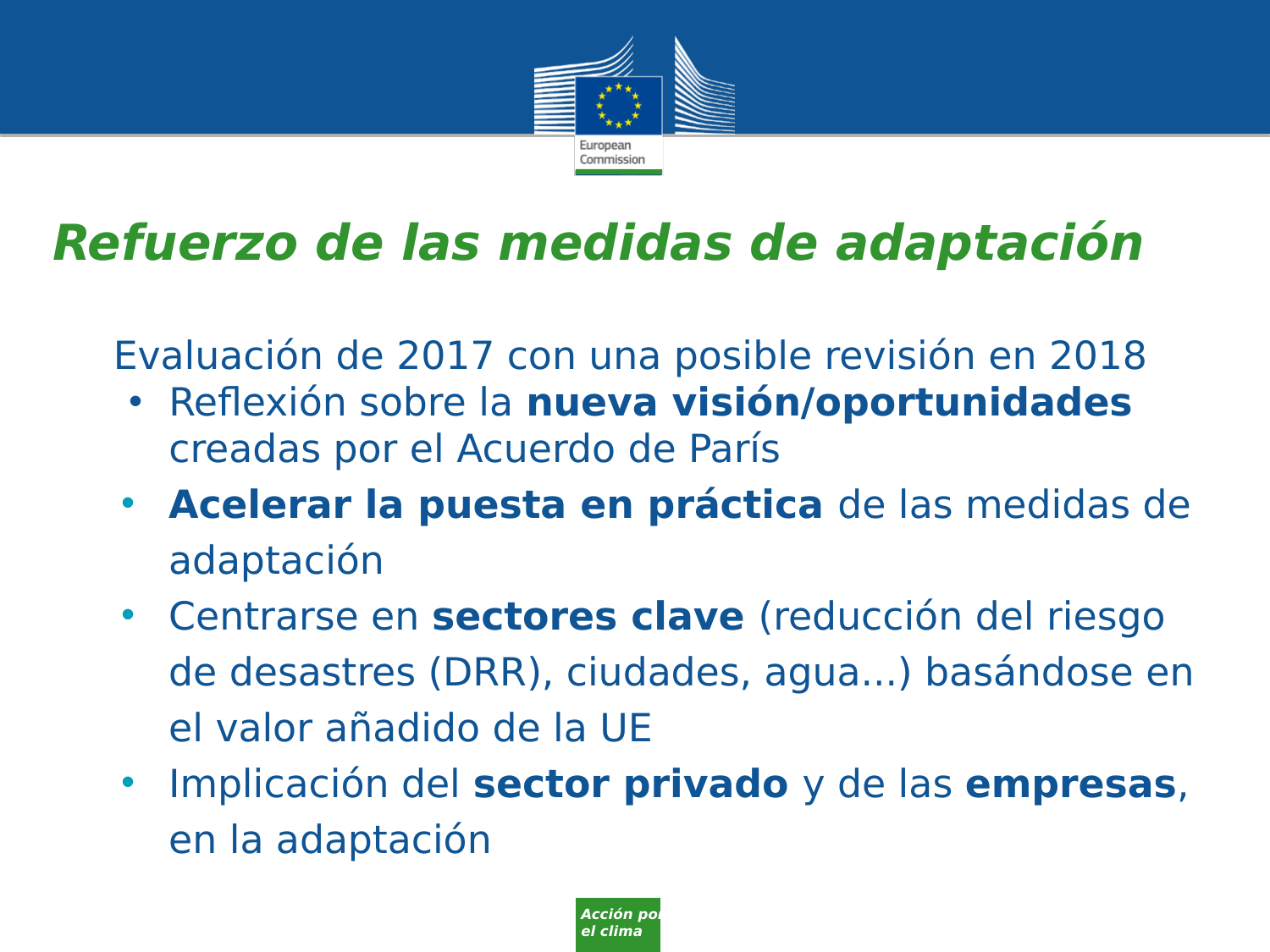

Refuerzo de las medidas de adaptación

Evaluación de 2017 con una posible revisión en 2018
Reflexión sobre la nueva visión/oportunidades creadas por el Acuerdo de París
Acelerar la puesta en práctica de las medidas de adaptación
Centrarse en sectores clave (reducción del riesgo de desastres (DRR), ciudades, agua...) basándose en el valor añadido de la UE
Implicación del sector privado y de las empresas, en la adaptación